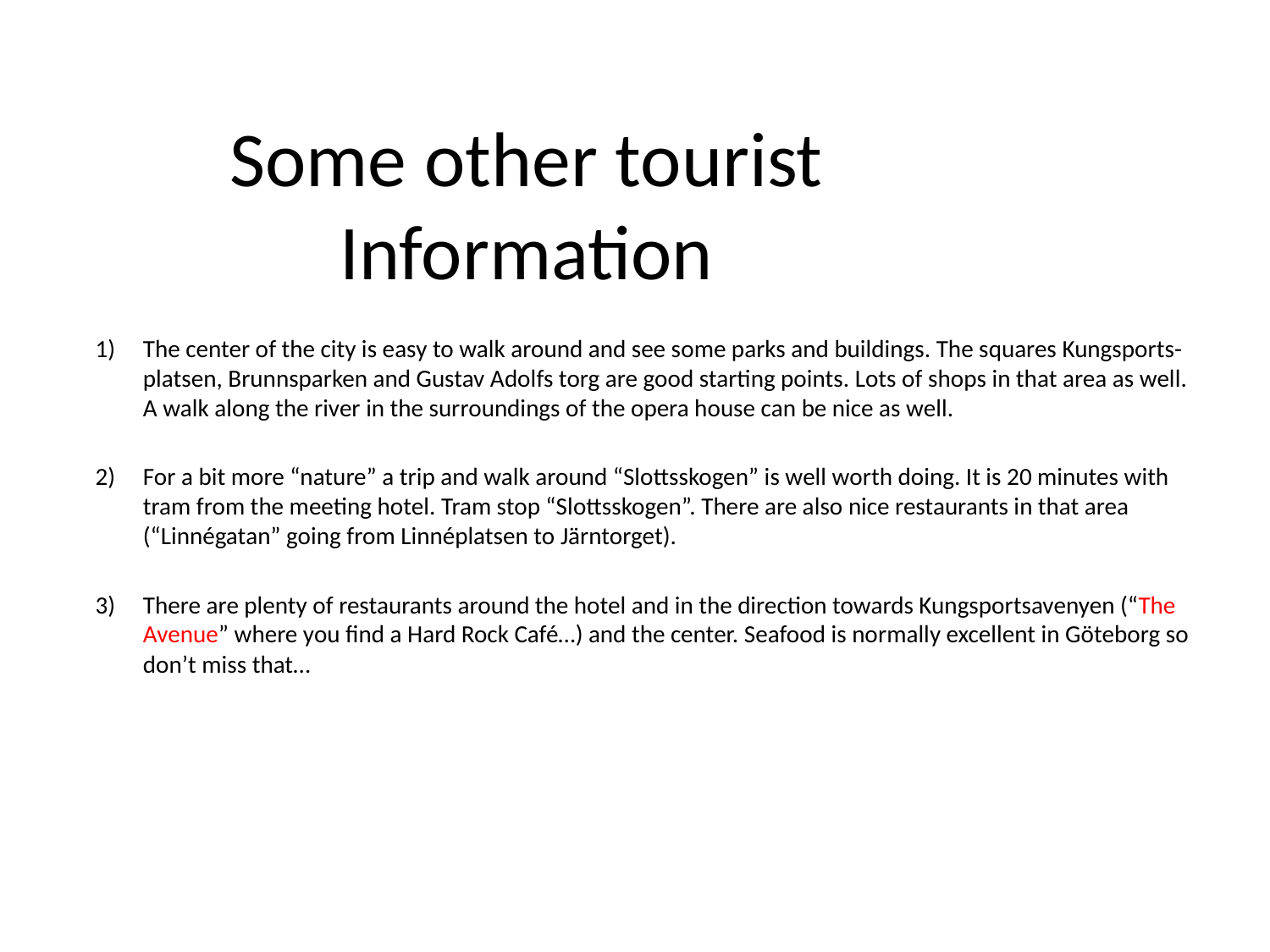

# Some other tourist Information
The center of the city is easy to walk around and see some parks and buildings. The squares Kungsports- platsen, Brunnsparken and Gustav Adolfs torg are good starting points. Lots of shops in that area as well. A walk along the river in the surroundings of the opera house can be nice as well.

For a bit more “nature” a trip and walk around “Slottsskogen” is well worth doing. It is 20 minutes with tram from the meeting hotel. Tram stop “Slottsskogen”. There are also nice restaurants in that area (“Linnégatan” going from Linnéplatsen to Järntorget).

There are plenty of restaurants around the hotel and in the direction towards Kungsportsavenyen (“The Avenue” where you find a Hard Rock Café…) and the center. Seafood is normally excellent in Göteborg so don’t miss that…